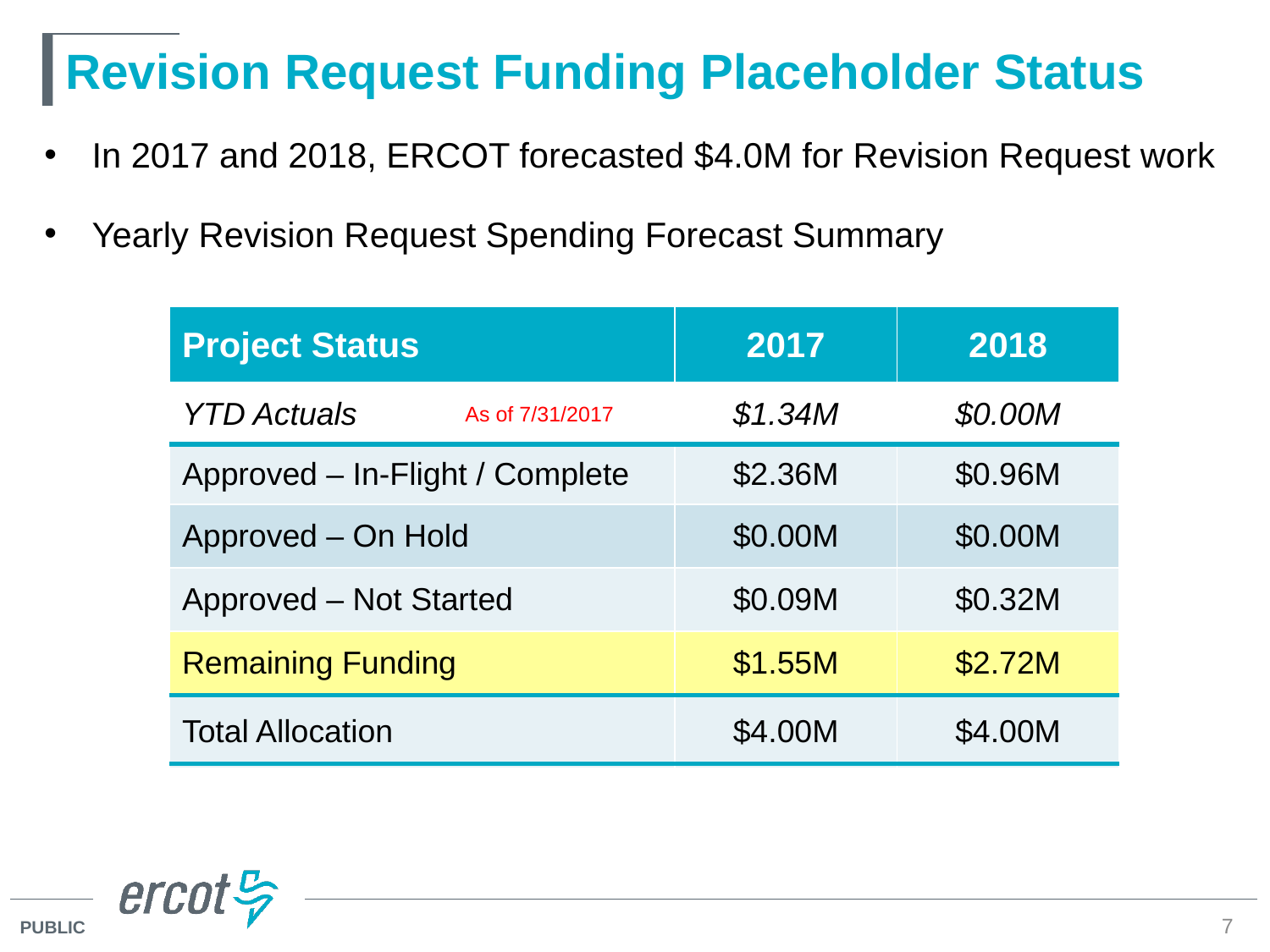

# Revision Request Funding Placeholder Status
In 2017 and 2018, ERCOT forecasted $4.0M for Revision Request work

Yearly Revision Request Spending Forecast Summary
| Project Status | 2017 | 2018 |
| --- | --- | --- |
| YTD Actuals | $1.34M | $0.00M |
| Approved – In-Flight / Complete | $2.36M | $0.96M |
| Approved – On Hold | $0.00M | $0.00M |
| Approved – Not Started | $0.09M | $0.32M |
| Remaining Funding | $1.55M | $2.72M |
| Total Allocation | $4.00M | $4.00M |
As of 7/31/2017
7